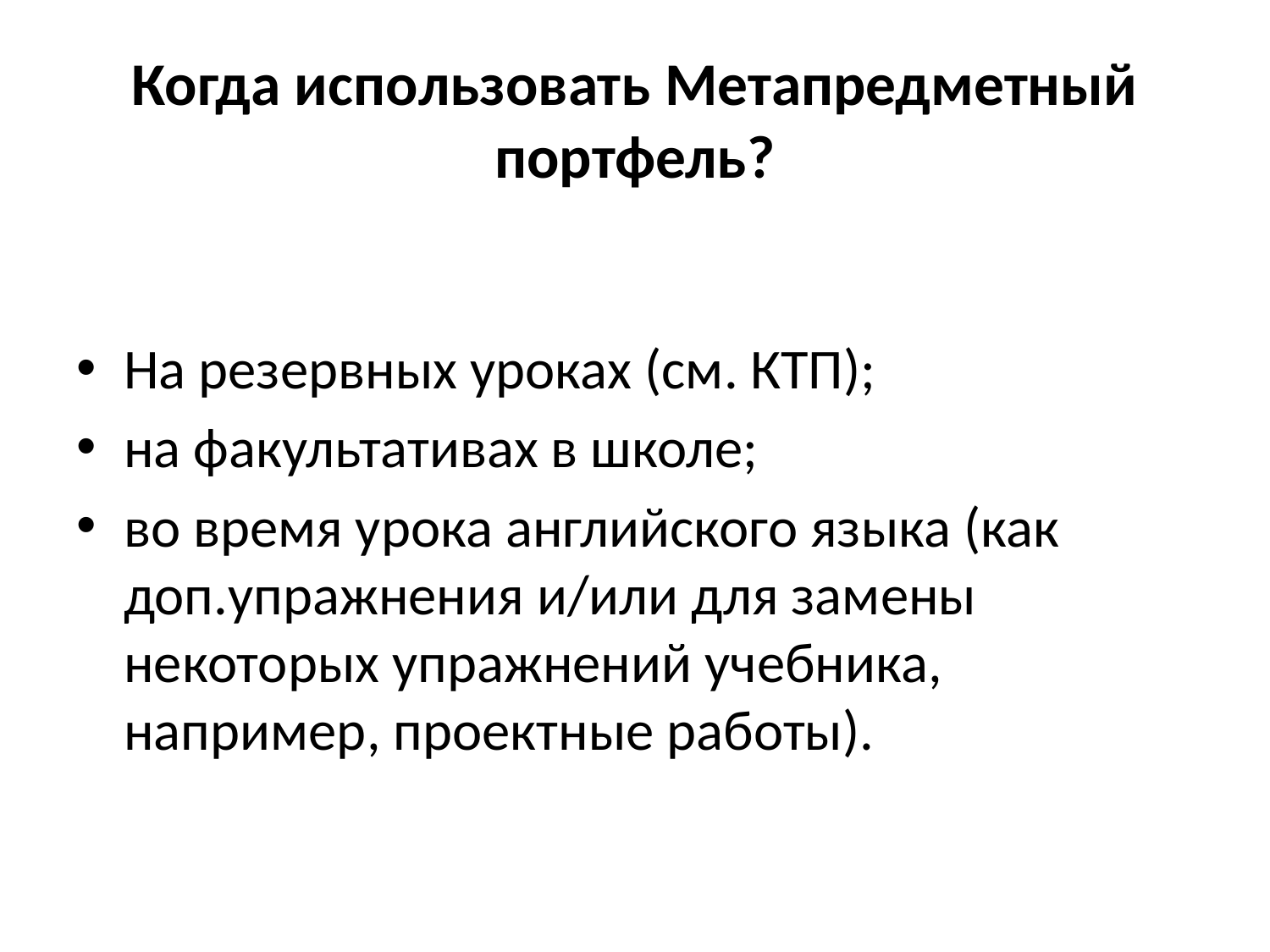

# Когда использовать Метапредметный портфель?
На резервных уроках (см. КТП);
на факультативах в школе;
во время урока английского языка (как доп.упражнения и/или для замены некоторых упражнений учебника, например, проектные работы).